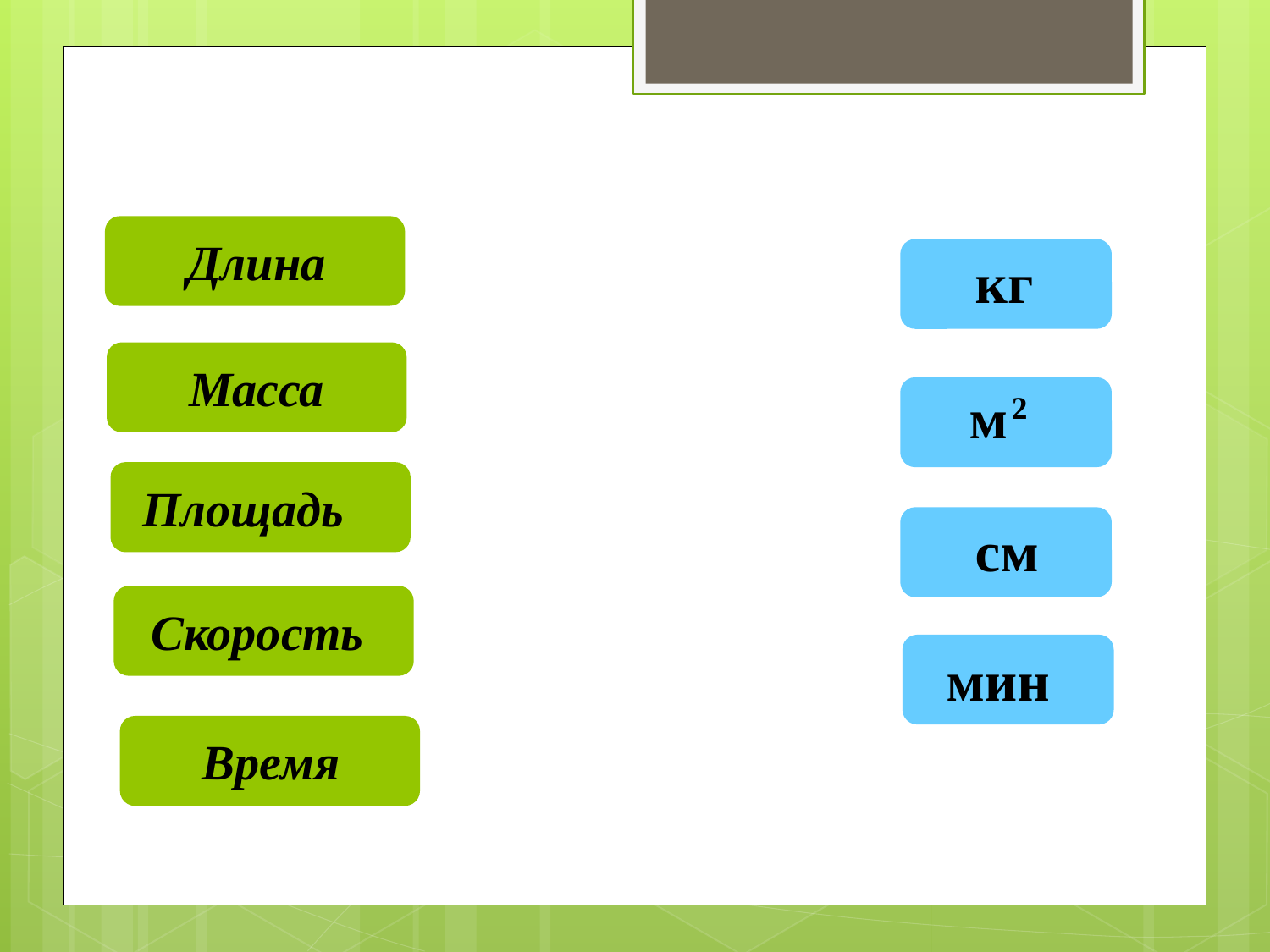

Длина

кг

Масса
м

2

Площадь

см

Скорость

мин

Время